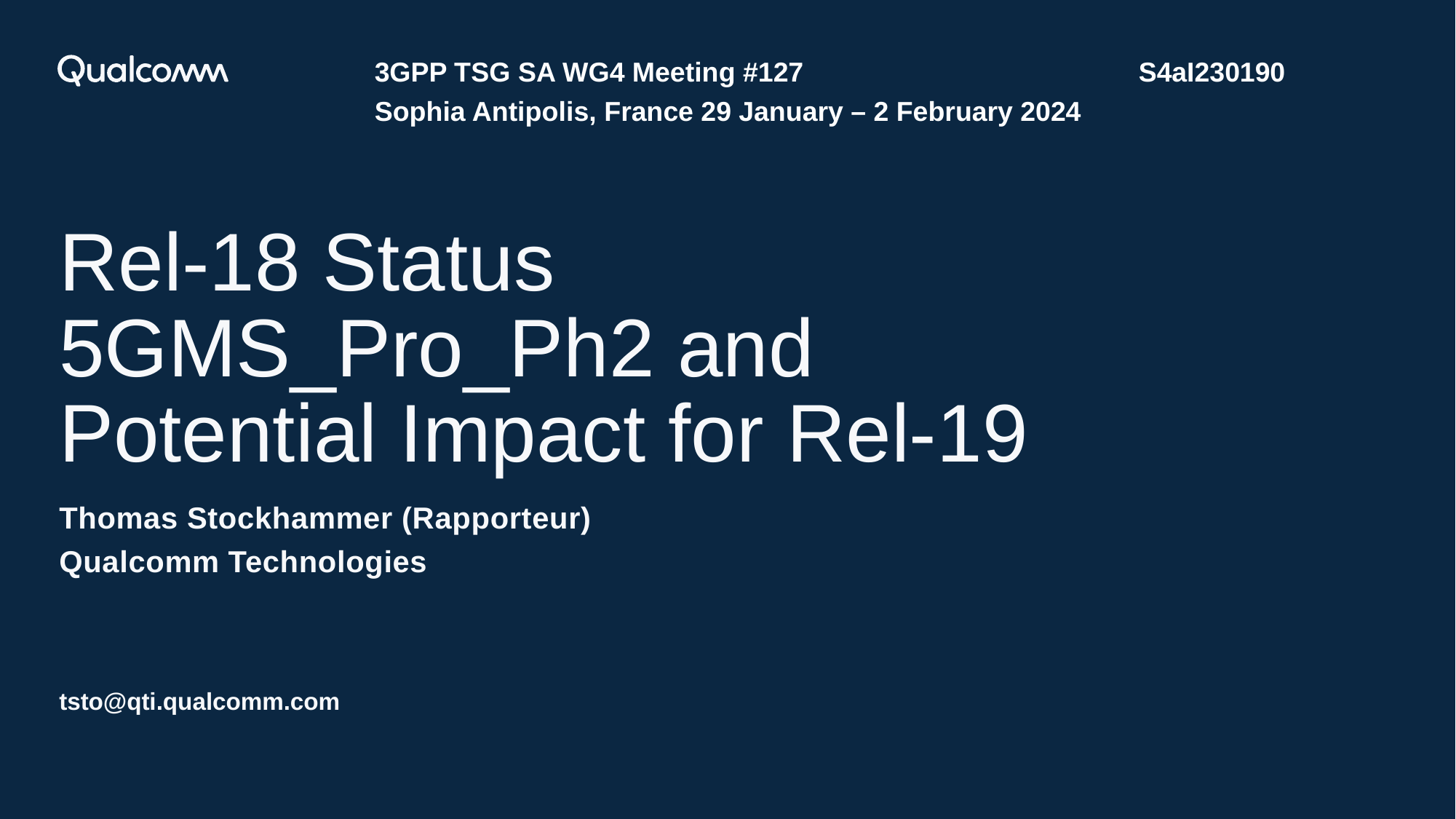

3GPP TSG SA WG4 Meeting #127 		S4aI230190
Sophia Antipolis, France 29 January – 2 February 2024
# Rel-18 Status 5GMS_Pro_Ph2 and Potential Impact for Rel-19
Thomas Stockhammer (Rapporteur)
Qualcomm Technologies
tsto@qti.qualcomm.com